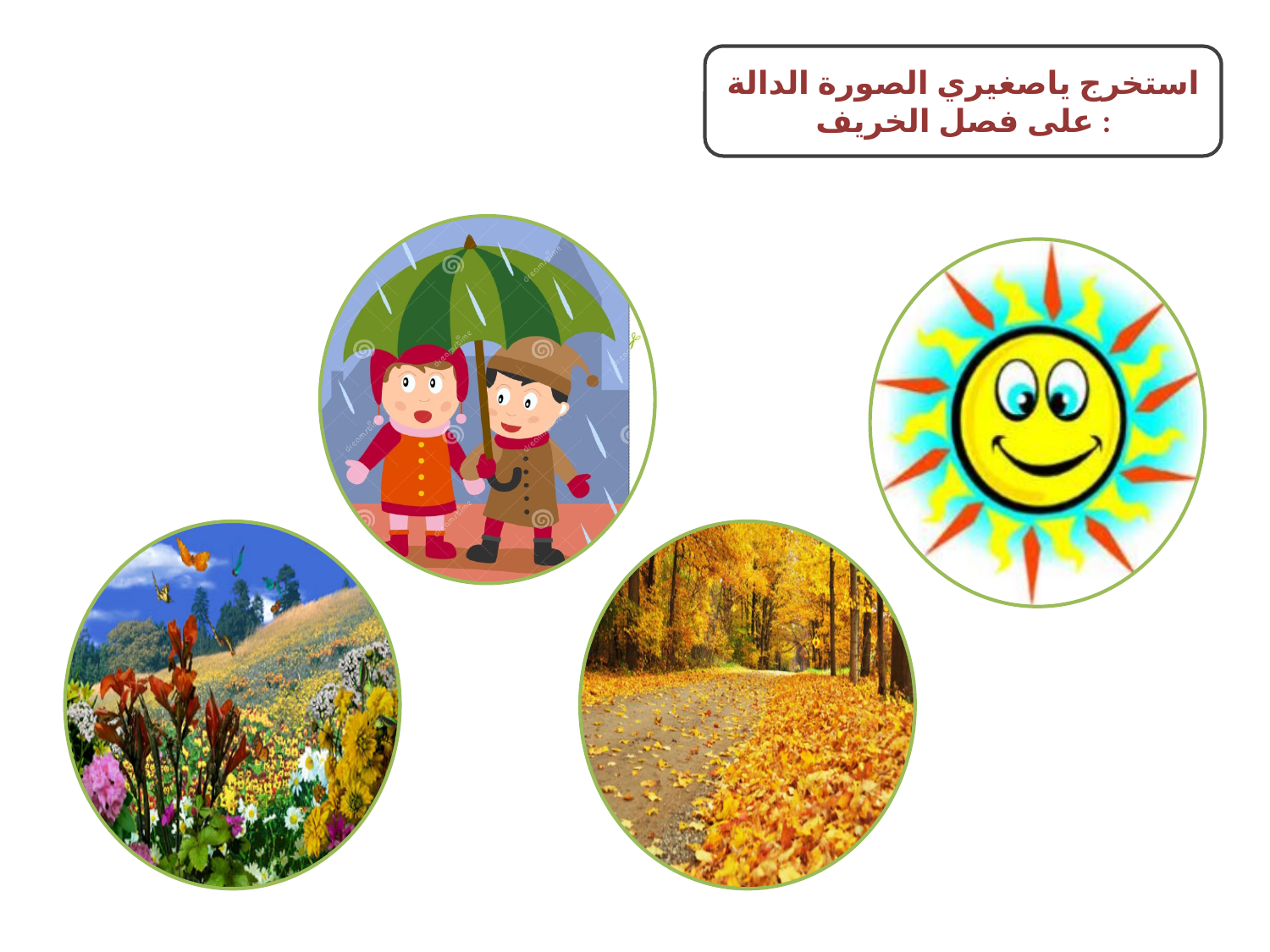

استخرج ياصغيري الصورة الدالة على فصل الخريف :